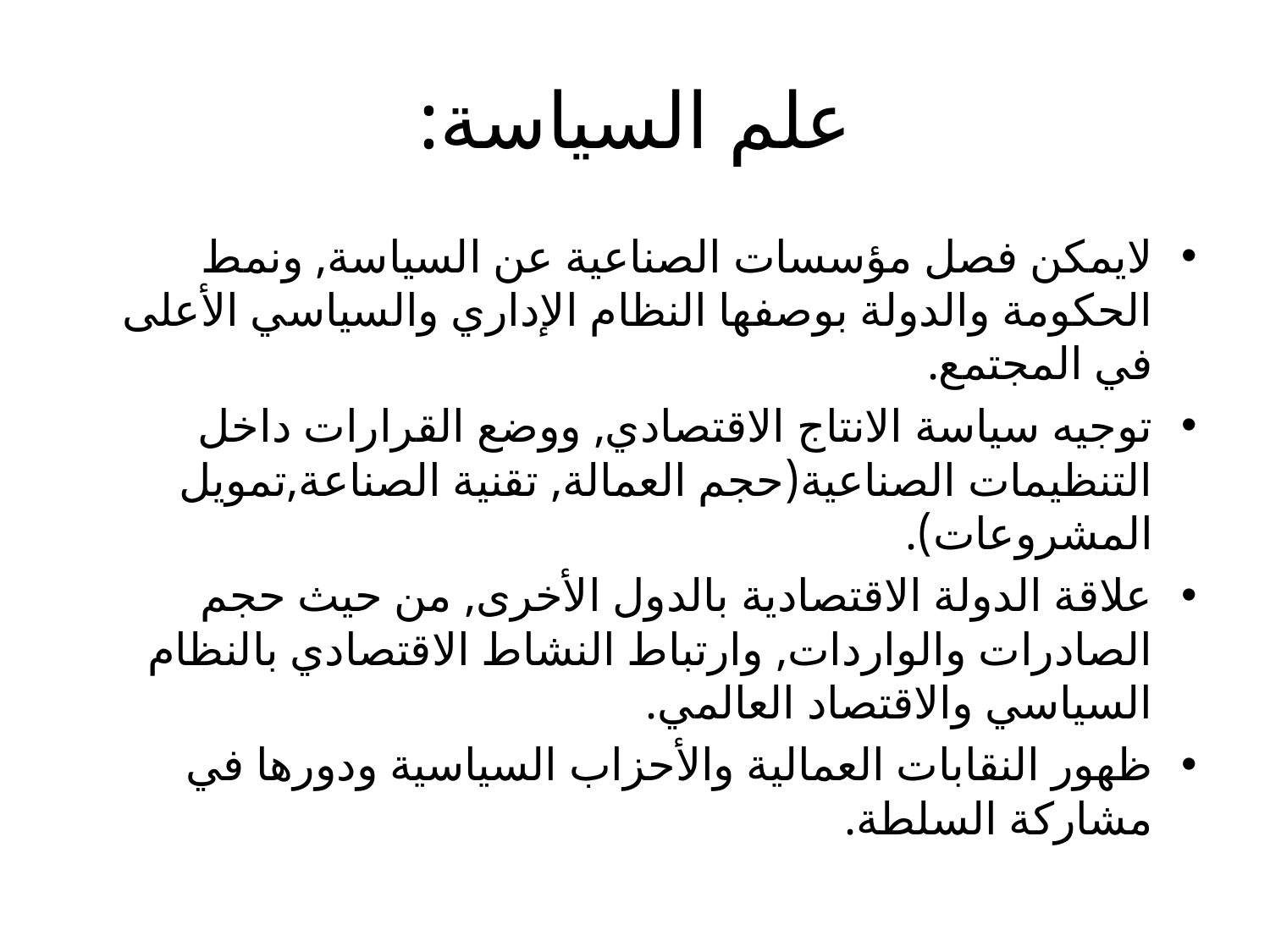

# علم السياسة:
لايمكن فصل مؤسسات الصناعية عن السياسة, ونمط الحكومة والدولة بوصفها النظام الإداري والسياسي الأعلى في المجتمع.
توجيه سياسة الانتاج الاقتصادي, ووضع القرارات داخل التنظيمات الصناعية(حجم العمالة, تقنية الصناعة,تمويل المشروعات).
علاقة الدولة الاقتصادية بالدول الأخرى, من حيث حجم الصادرات والواردات, وارتباط النشاط الاقتصادي بالنظام السياسي والاقتصاد العالمي.
ظهور النقابات العمالية والأحزاب السياسية ودورها في مشاركة السلطة.